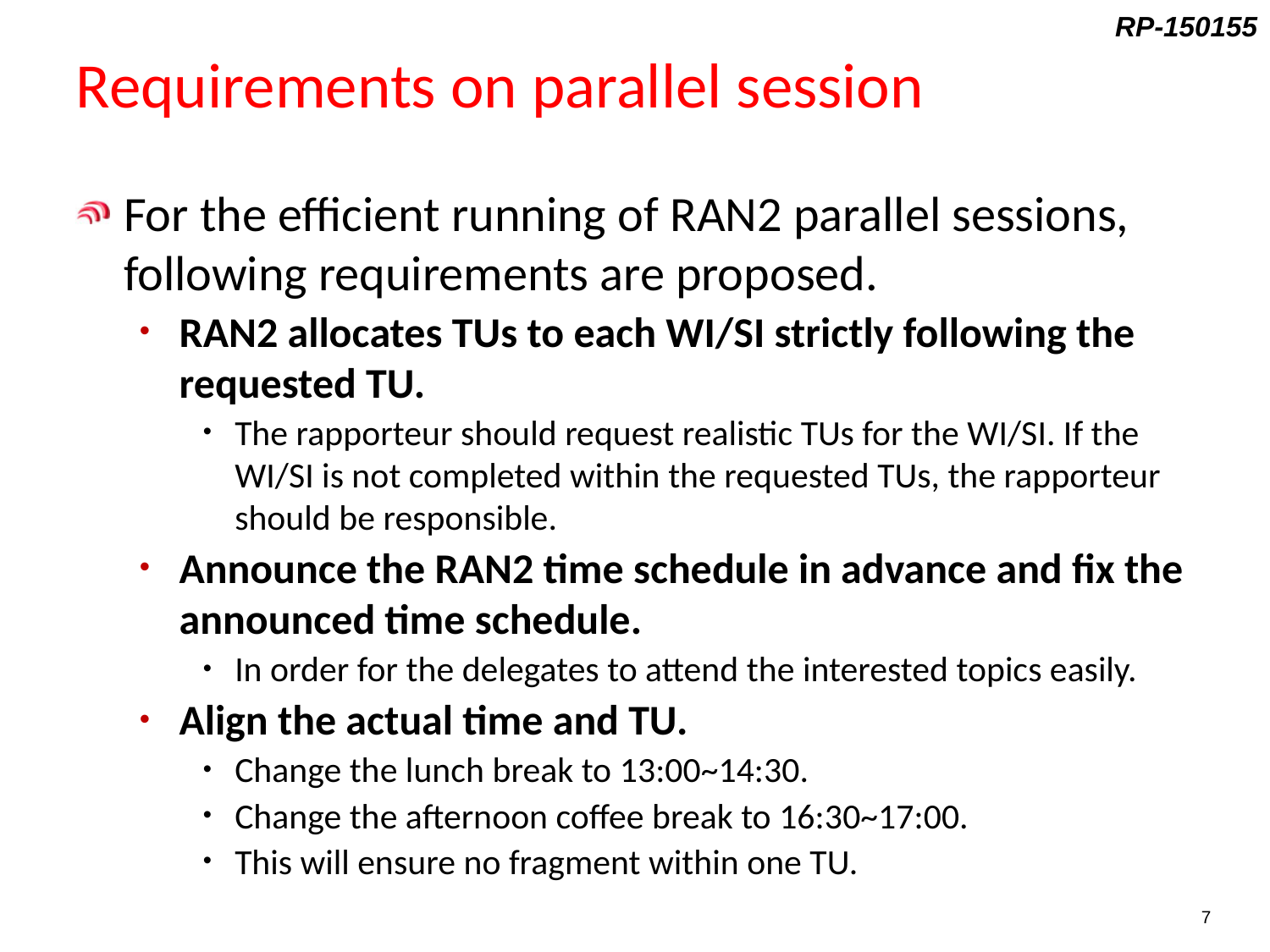

# Requirements on parallel session
For the efficient running of RAN2 parallel sessions, following requirements are proposed.
RAN2 allocates TUs to each WI/SI strictly following the requested TU.
The rapporteur should request realistic TUs for the WI/SI. If the WI/SI is not completed within the requested TUs, the rapporteur should be responsible.
Announce the RAN2 time schedule in advance and fix the announced time schedule.
In order for the delegates to attend the interested topics easily.
Align the actual time and TU.
Change the lunch break to 13:00~14:30.
Change the afternoon coffee break to 16:30~17:00.
This will ensure no fragment within one TU.
7